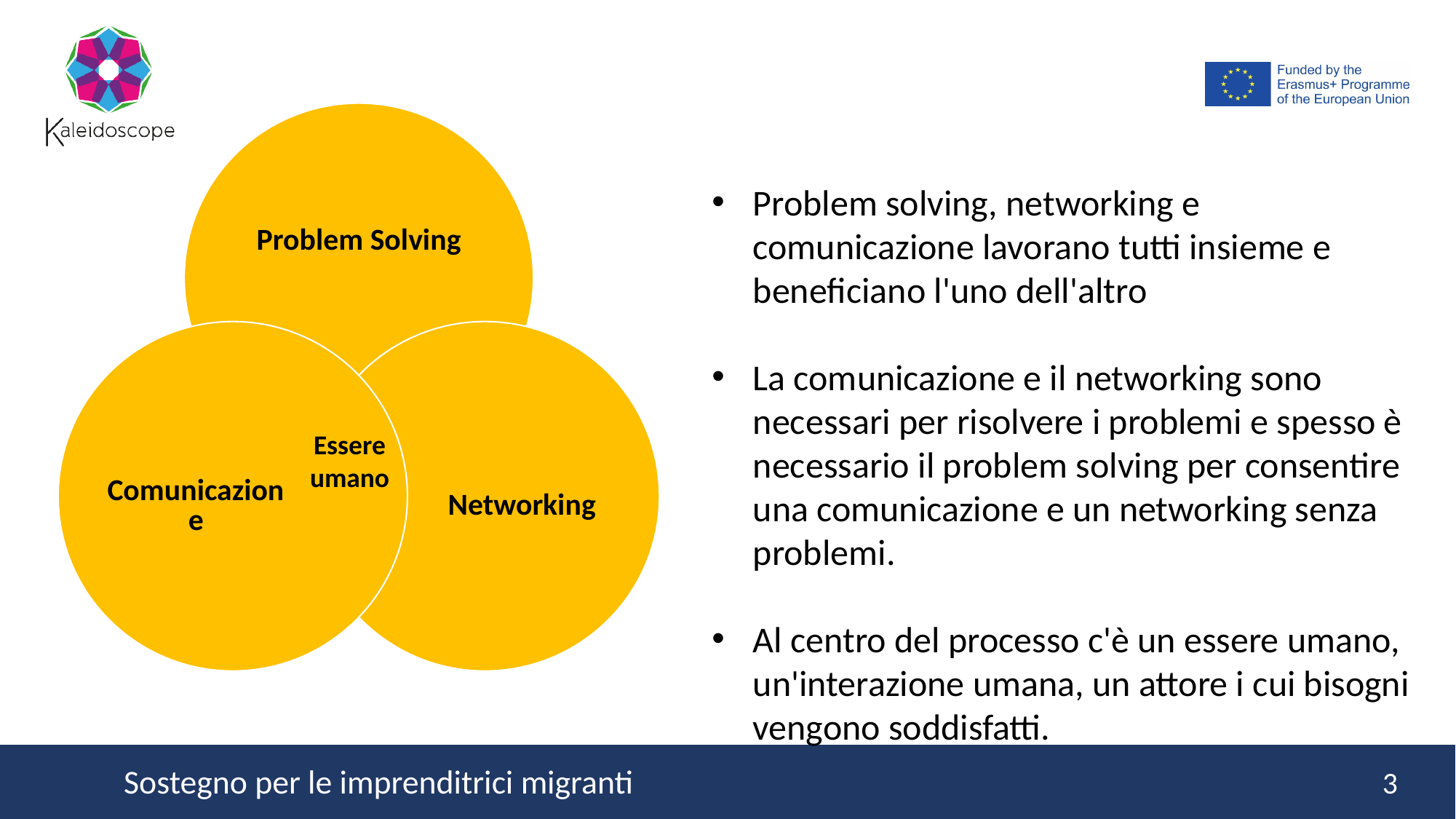

Problem Solving
Networking
Comunicazione
Problem solving, networking e comunicazione lavorano tutti insieme e beneficiano l'uno dell'altro

La comunicazione e il networking sono necessari per risolvere i problemi e spesso è necessario il problem solving per consentire una comunicazione e un networking senza problemi.

Al centro del processo c'è un essere umano, un'interazione umana, un attore i cui bisogni vengono soddisfatti.
Essere umano
3